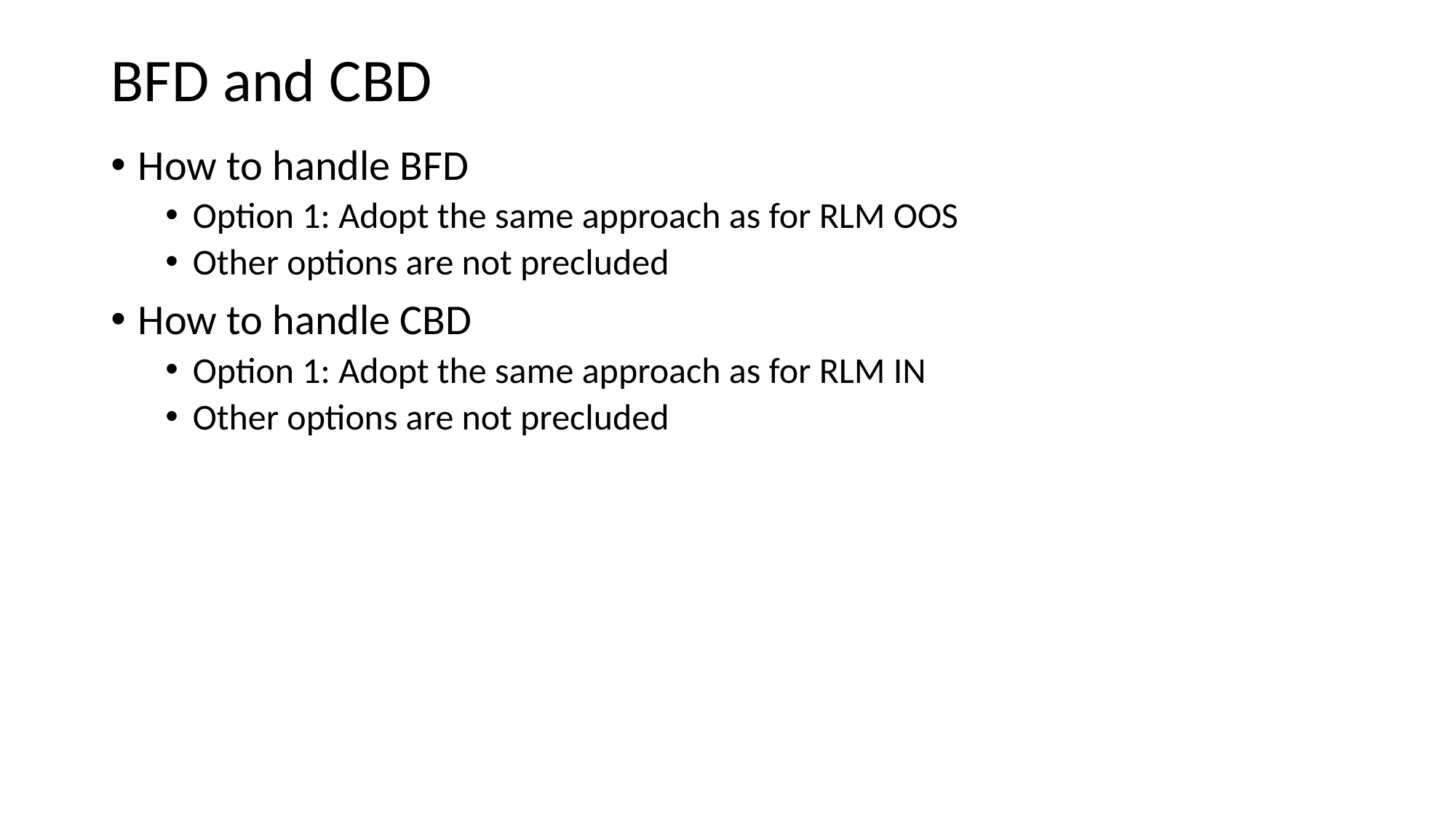

# BFD and CBD
How to handle BFD
Option 1: Adopt the same approach as for RLM OOS
Other options are not precluded
How to handle CBD
Option 1: Adopt the same approach as for RLM IN
Other options are not precluded